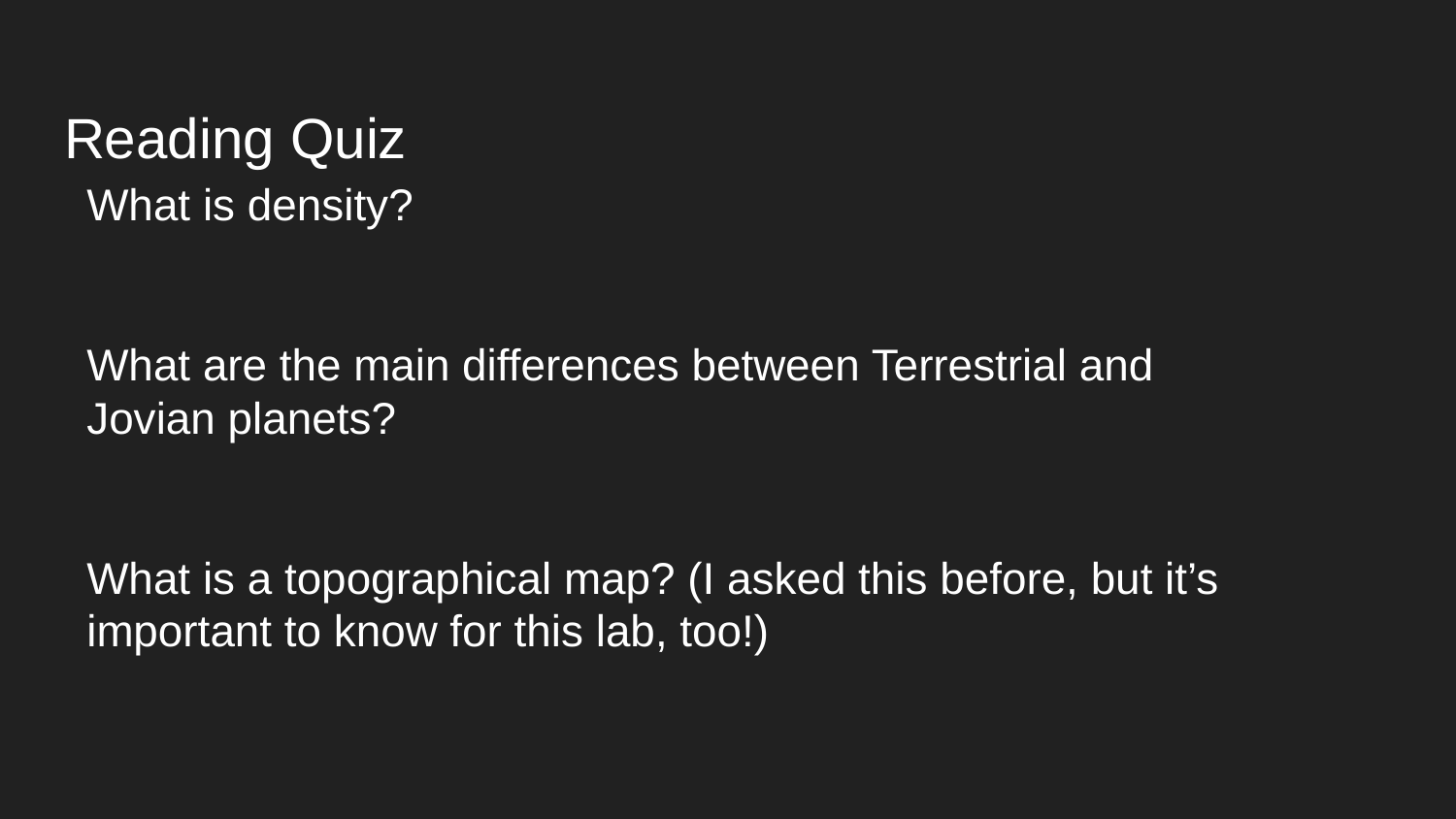

Reading Quiz
What is density?

What are the main differences between Terrestrial and Jovian planets?

What is a topographical map? (I asked this before, but it’s important to know for this lab, too!)